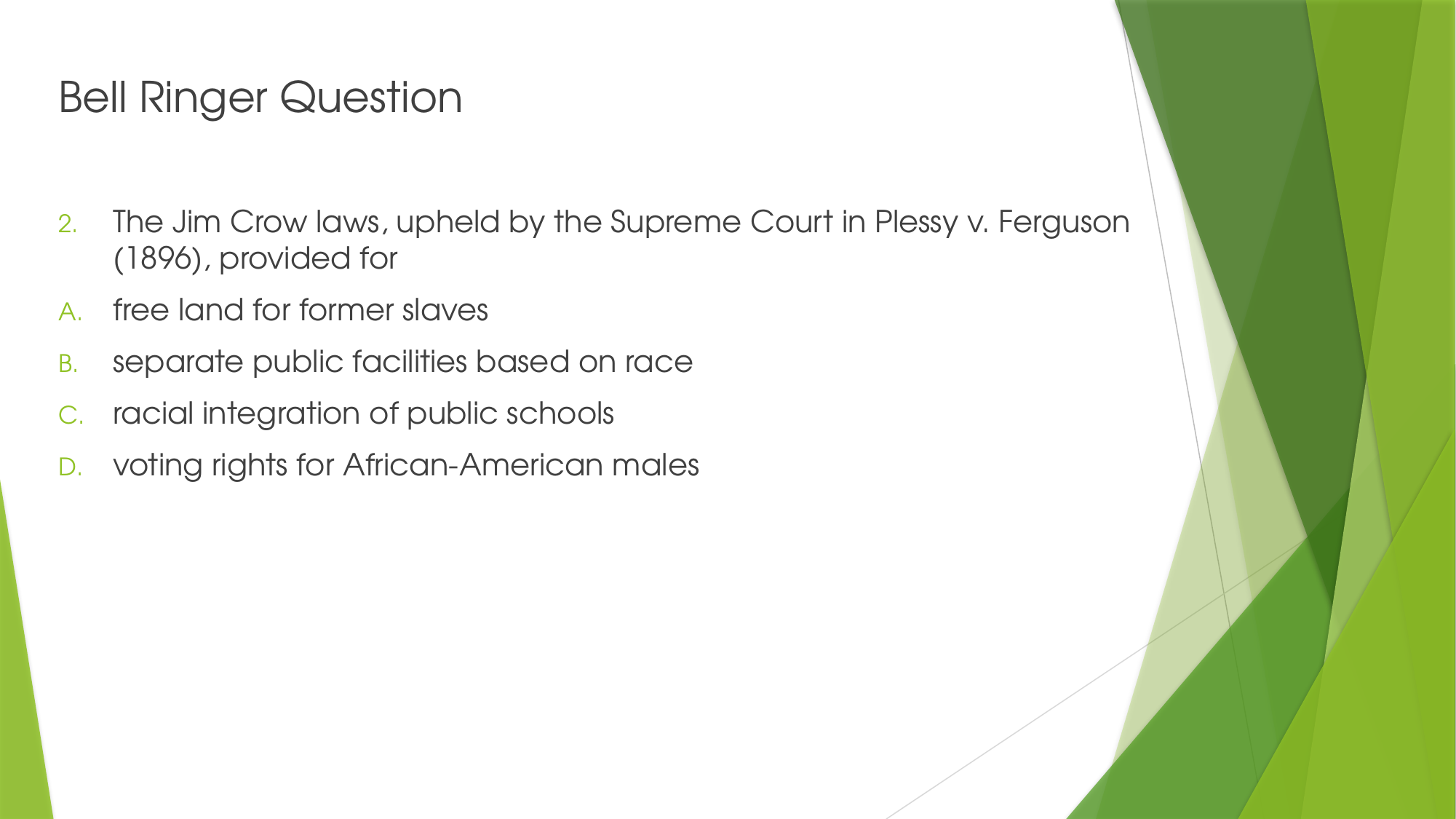

Bell Ringer Question

The Jim Crow laws, upheld by the Supreme Court in Plessy v. Ferguson (1896), provided for
free land for former slaves
separate public facilities based on race
racial integration of public schools
voting rights for African-American males